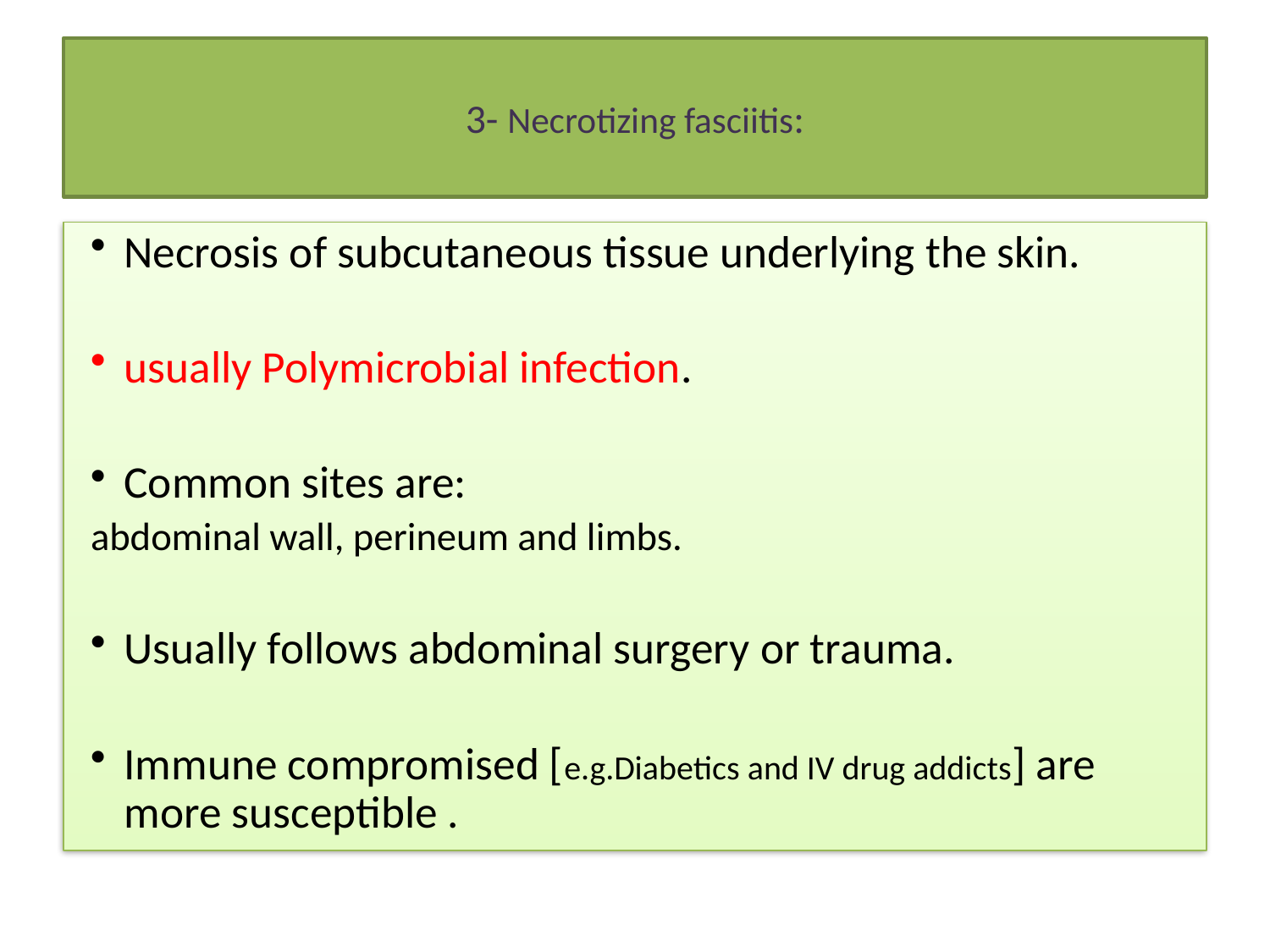

# 3- Necrotizing fasciitis:
Necrosis of subcutaneous tissue underlying the skin.

usually Polymicrobial infection.

Common sites are:
abdominal wall, perineum and limbs.

Usually follows abdominal surgery or trauma.

Immune compromised [e.g.Diabetics and IV drug addicts] are more susceptible .